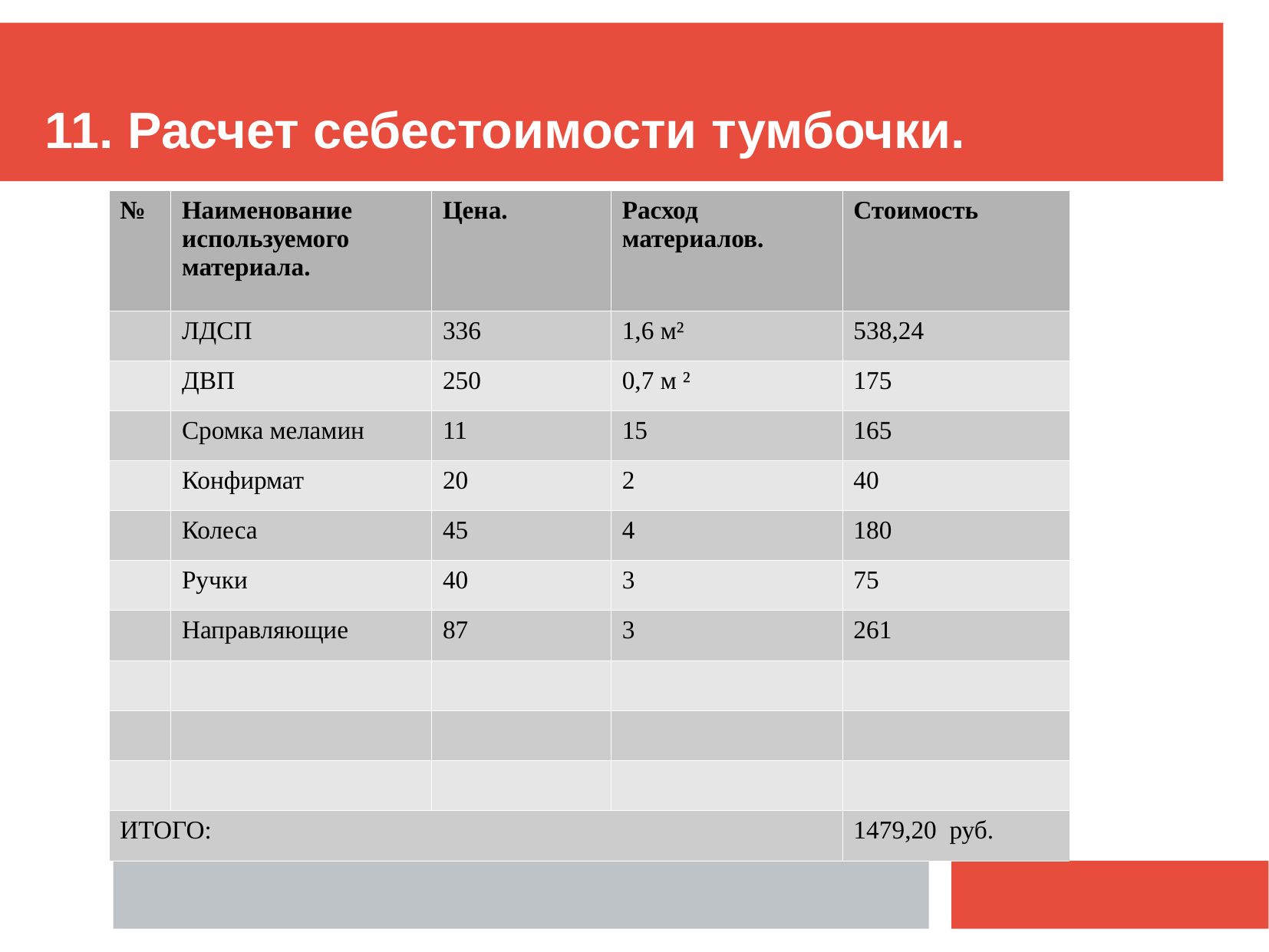

11. Расчет себестоимости тумбочки.
| № | Наименование используемого материала. | Цена. | Расход материалов. | Стоимость |
| --- | --- | --- | --- | --- |
|  | ЛДСП | 336 | 1,6 м² | 538,24 |
|  | ДВП | 250 | 0,7 м ² | 175 |
|  | Сромка меламин | 11 | 15 | 165 |
|  | Конфирмат | 20 | 2 | 40 |
|  | Колеса | 45 | 4 | 180 |
|  | Ручки | 40 | 3 | 75 |
|  | Направляющие | 87 | 3 | 261 |
|  |  |  |  |  |
|  |  |  |  |  |
|  |  |  |  |  |
| ИТОГО: |  |  |  | 1479,20 руб. |